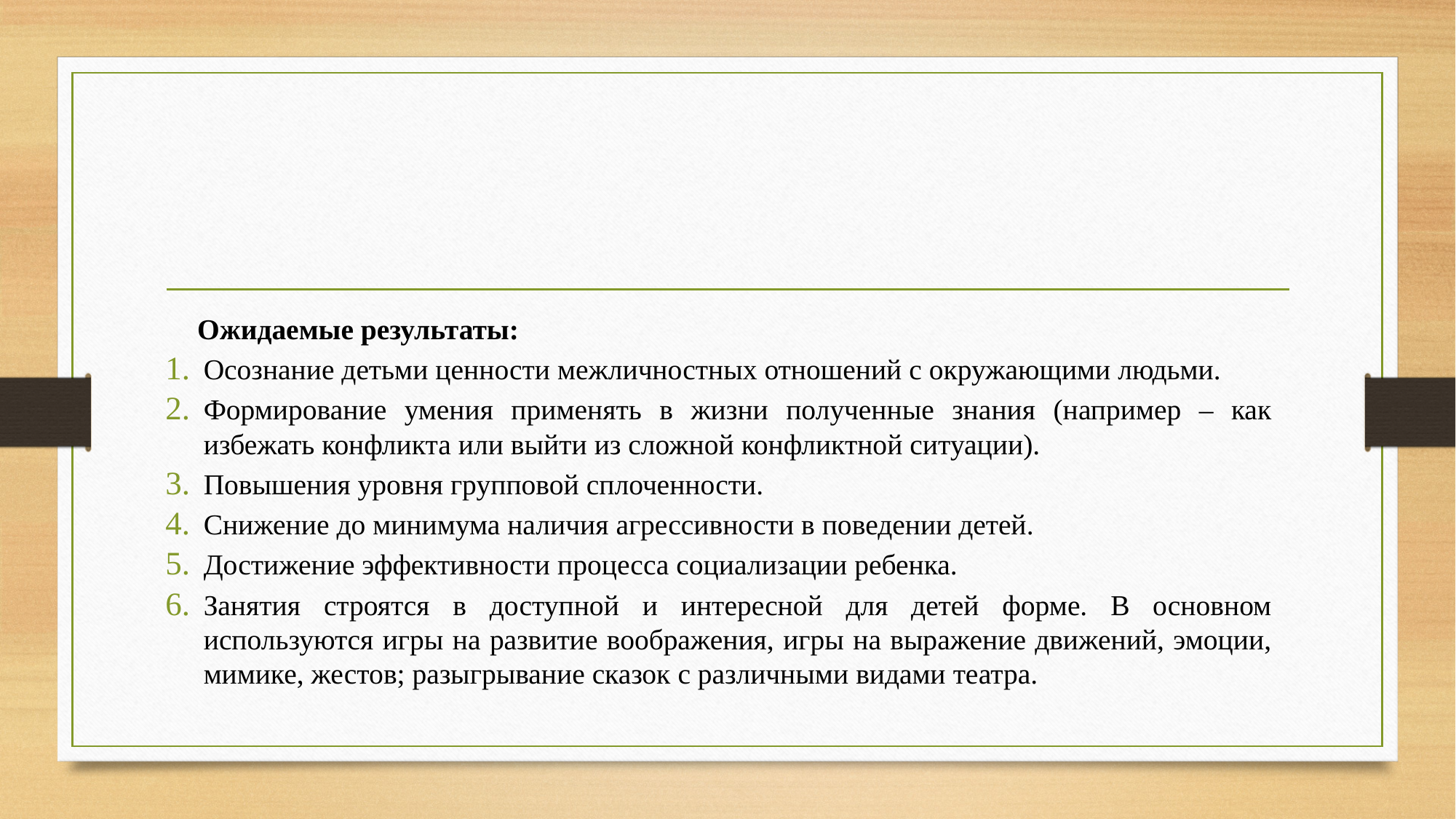

Ожидаемые результаты:
Осознание детьми ценности межличностных отношений с окружающими людьми.
Формирование умения применять в жизни полученные знания (например – как избежать конфликта или выйти из сложной конфликтной ситуации).
Повышения уровня групповой сплоченности.
Снижение до минимума наличия агрессивности в поведении детей.
Достижение эффективности процесса социализации ребенка.
Занятия строятся в доступной и интересной для детей форме. В основном используются игры на развитие воображения, игры на выражение движений, эмоции, мимике, жестов; разыгрывание сказок с различными видами театра.